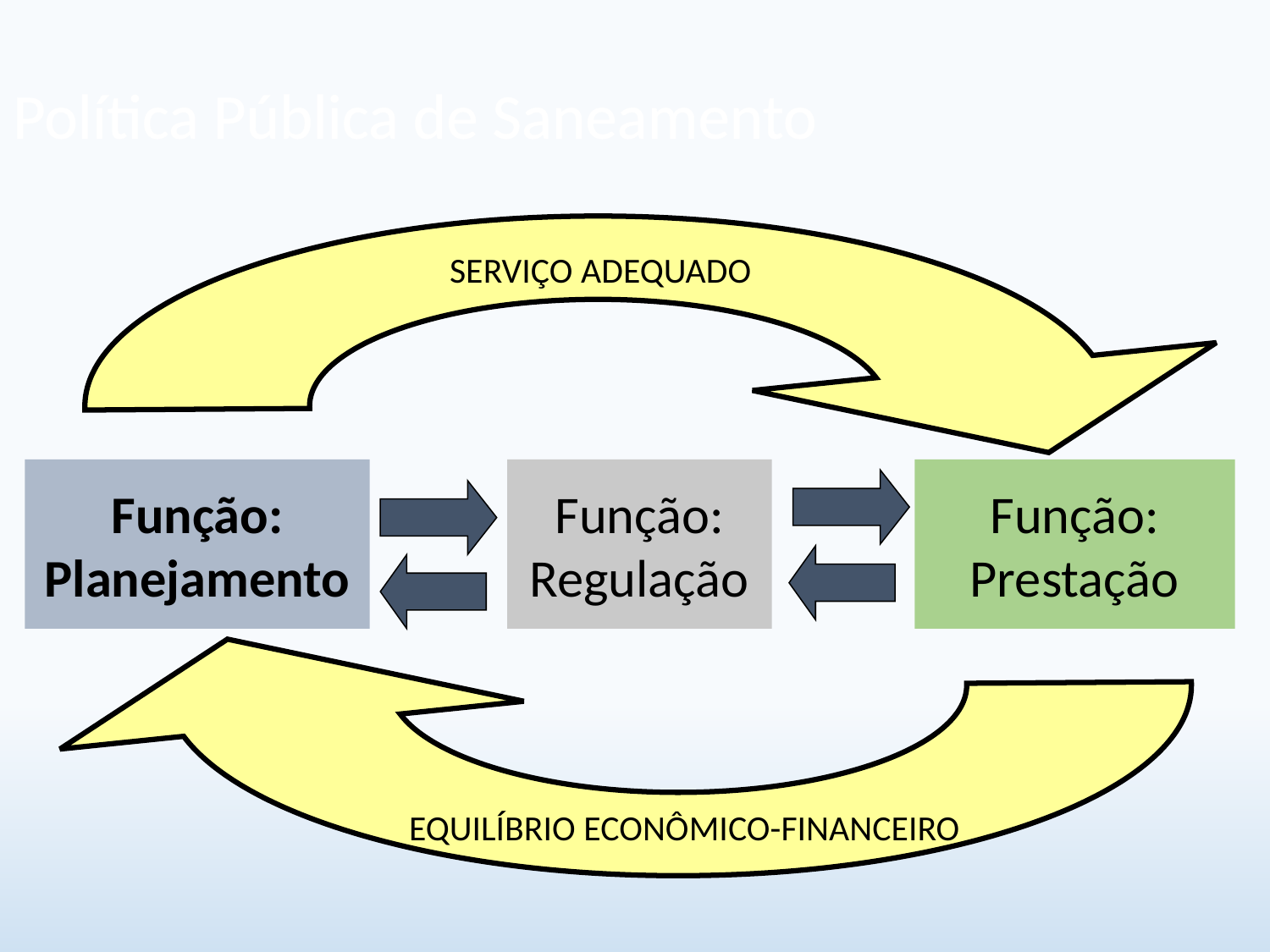

# Política Pública de Saneamento

Função:
Planejamento
Função:
Regulação
Função:
Prestação

SERVIÇO ADEQUADO

EQUILÍBRIO ECONÔMICO-FINANCEIRO